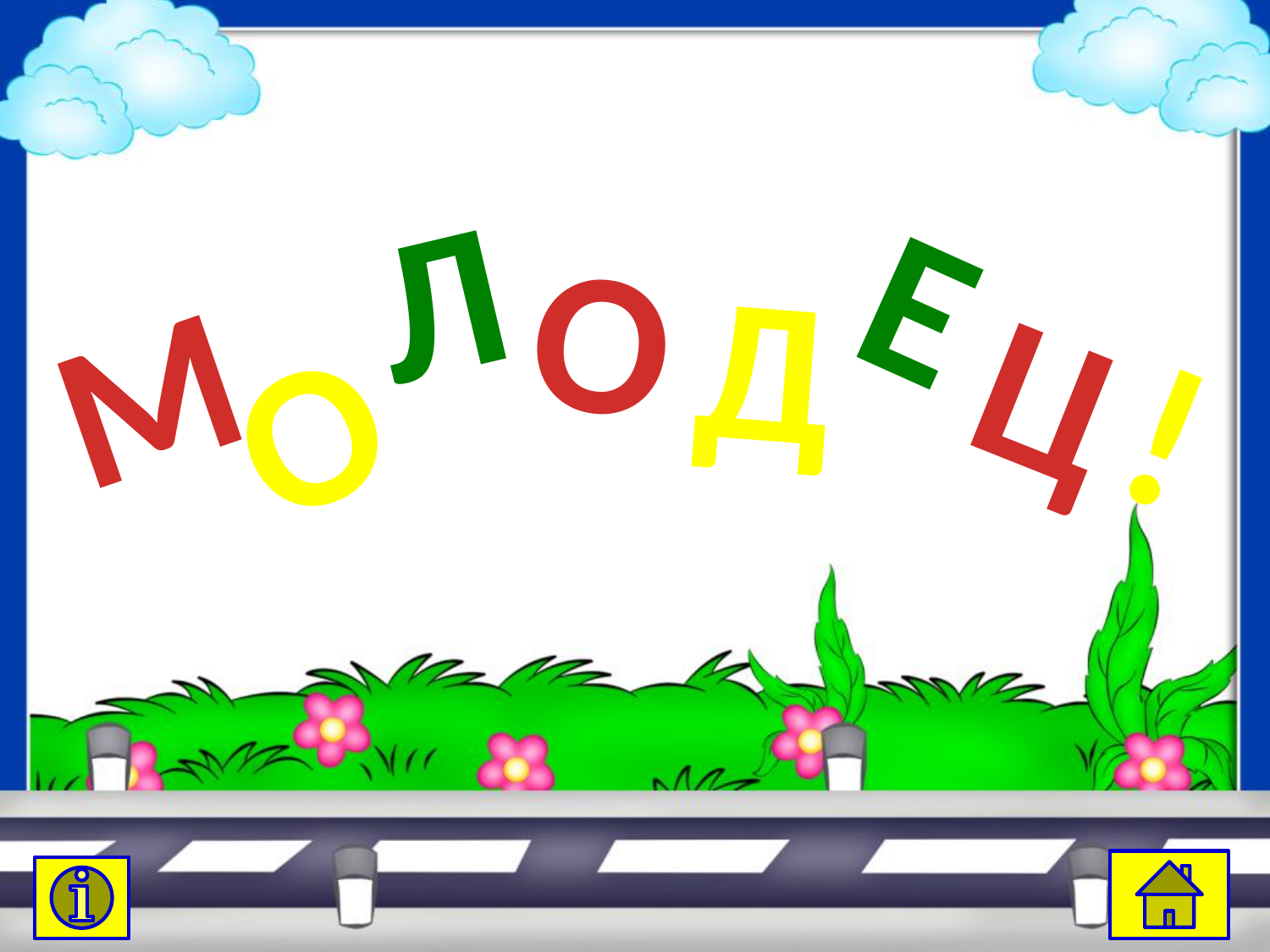

Л
Е
О
Д
Ц
М
О
!